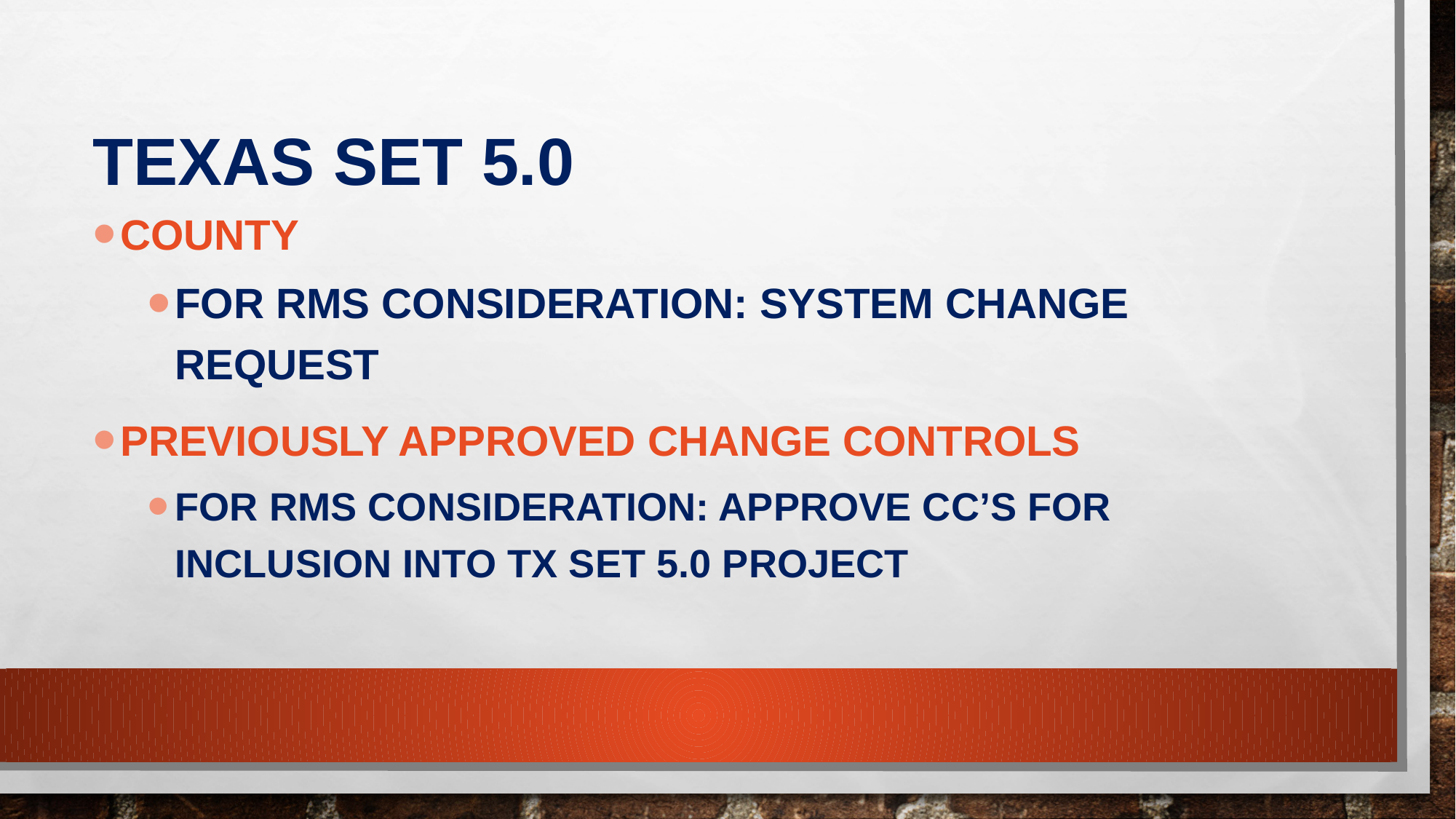

# TEXAS SET 5.0
County
For RMS Consideration: System Change Request
Previously Approved Change Controls
For RMS Consideration: Approve CC’s for inclusion into TX SET 5.0 Project